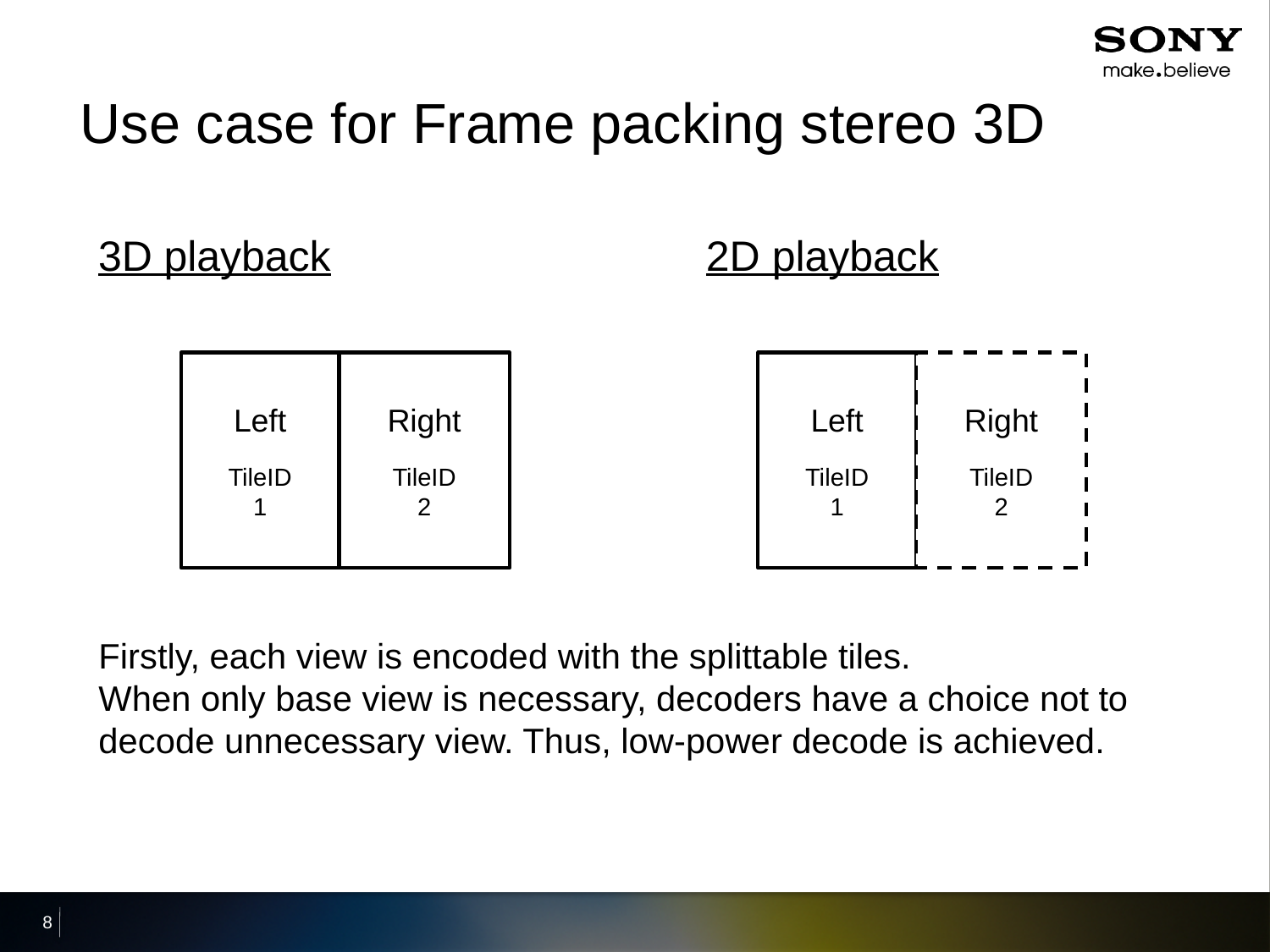

# Use case for Frame packing stereo 3D
2D playback
3D playback
Left

TileID
1
Right

TileID
2
Left

TileID
1
Right

TileID
2
Firstly, each view is encoded with the splittable tiles.
When only base view is necessary, decoders have a choice not to decode unnecessary view. Thus, low-power decode is achieved.
8